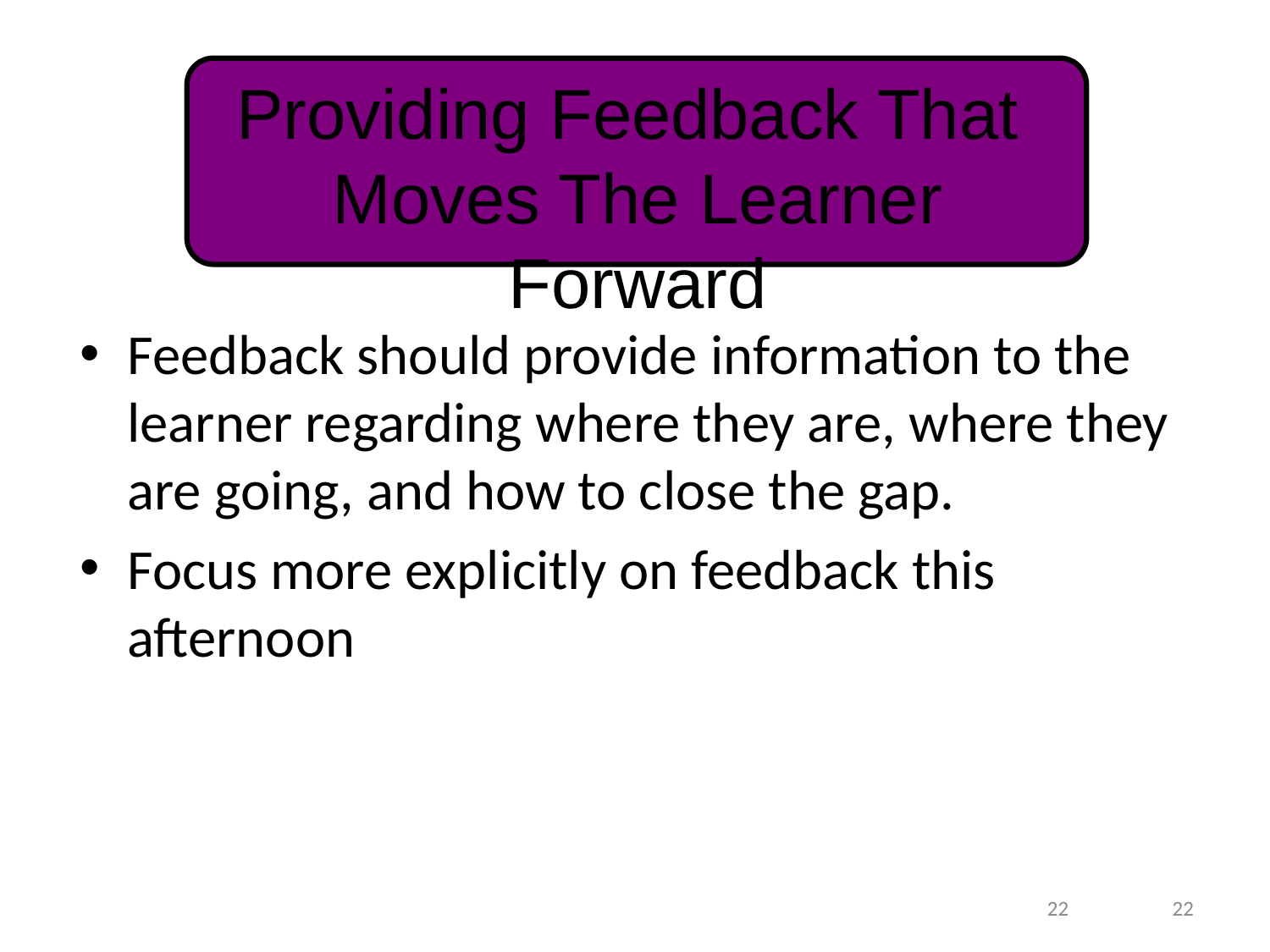

Providing Feedback That
Moves The Learner Forward
Feedback should provide information to the learner regarding where they are, where they are going, and how to close the gap.
Focus more explicitly on feedback this afternoon
22
22